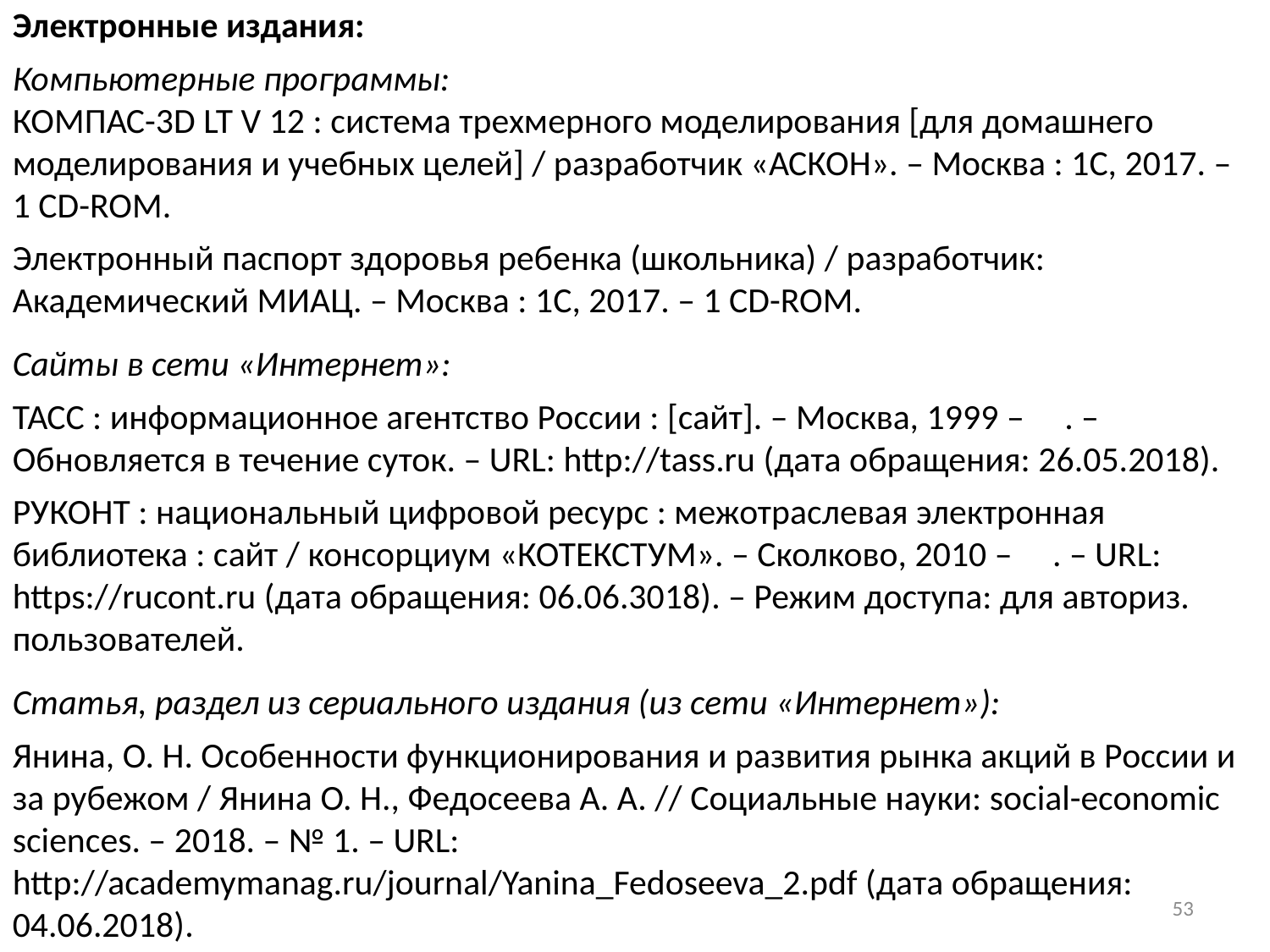

Электронные издания:
Компьютерные программы:
КОМПАС-3D LT V 12 : система трехмерного моделирования [для домашнего моделирования и учебных целей] / разработчик «АСКОН». – Москва : 1С, 2017. – 1 СD-ROM.
Электронный паспорт здоровья ребенка (школьника) / разработчик: Академический МИАЦ. – Москва : 1С, 2017. – 1 СD-ROM.
Сайты в сети «Интернет»:
ТАСС : информационное агентство России : [сайт]. – Москва, 1999 –     . – Обновляется в течение суток. – URL: http://tass.ru (дата обращения: 26.05.2018).
РУКОНТ : национальный цифровой ресурс : межотраслевая электронная библиотека : сайт / консорциум «КОТЕКСТУМ». – Сколково, 2010 –     . – URL: https://rucont.ru (дата обращения: 06.06.3018). – Режим доступа: для авториз. пользователей.
Статья, раздел из сериального издания (из сети «Интернет»):
Янина, О. Н. Особенности функционирования и развития рынка акций в России и за рубежом / Янина О. Н., Федосеева А. А. // Социальные науки: social-economic sciences. – 2018. – № 1. – URL:  http://academymanag.ru/journal/Yanina_Fedoseeva_2.pdf (дата обращения: 04.06.2018).
53